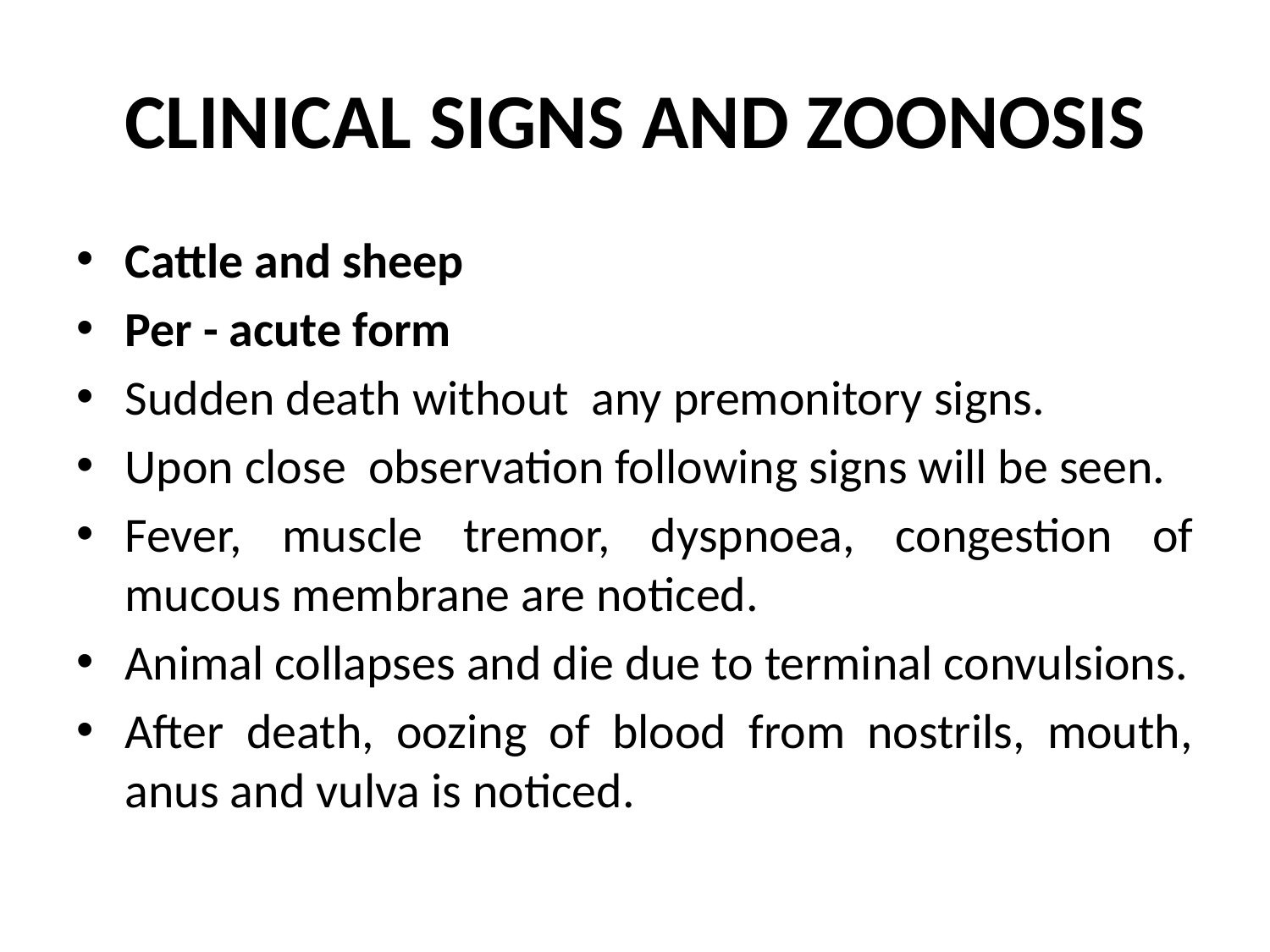

# CLINICAL SIGNS AND ZOONOSIS
Cattle and sheep
Per - acute form
Sudden death without  any premonitory signs.
Upon close  observation following signs will be seen.
Fever, muscle tremor, dyspnoea, congestion of mucous membrane are noticed.
Animal collapses and die due to terminal convulsions.
After death, oozing of blood from nostrils, mouth, anus and vulva is noticed.